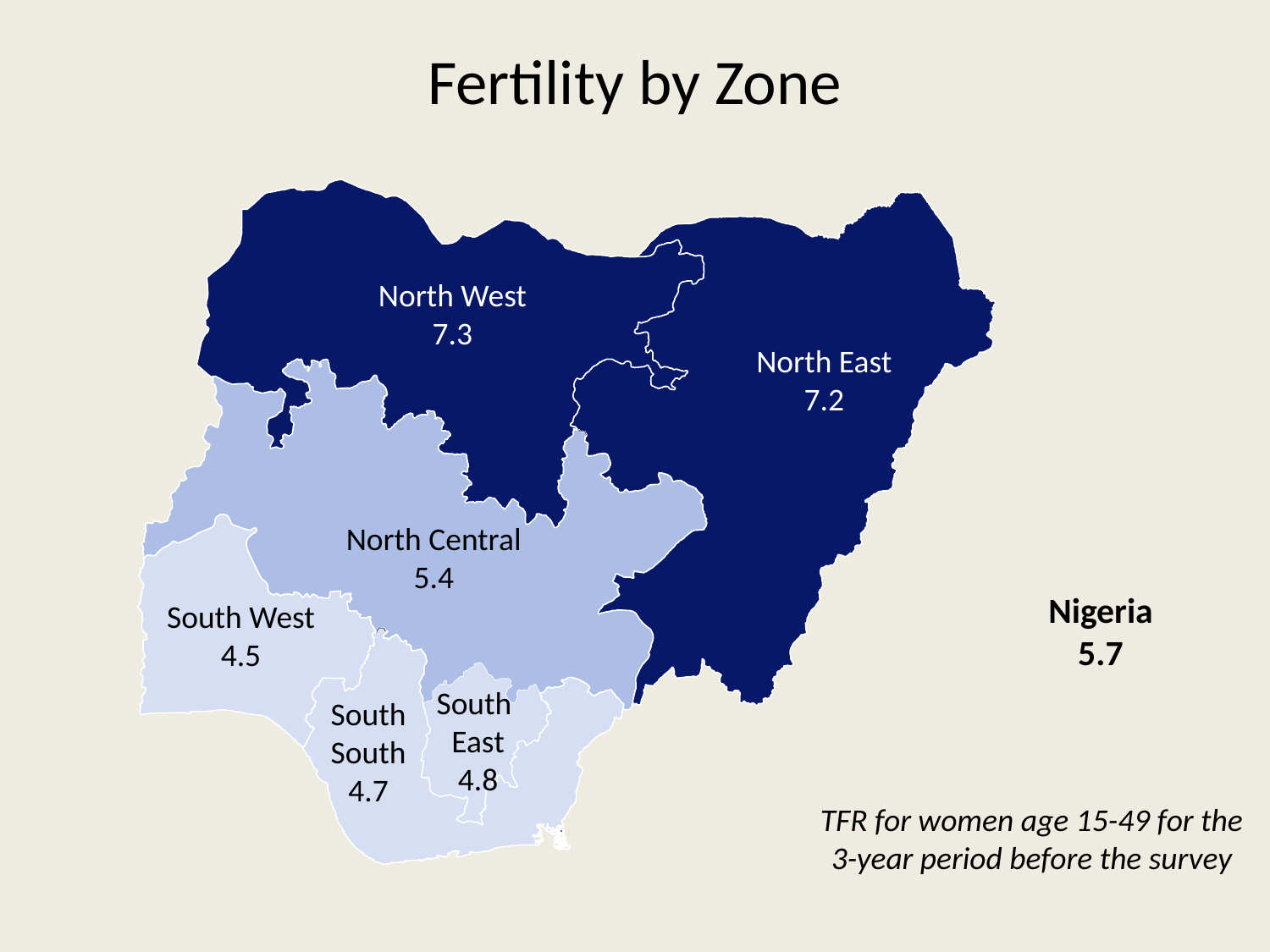

# Fertility by Zone

North West
7.3
North East
7.2
North Central
5.4
South West
4.5
South
East
4.8
South
South
4.7
Nigeria
5.7
TFR for women age 15-49 for the 3-year period before the survey